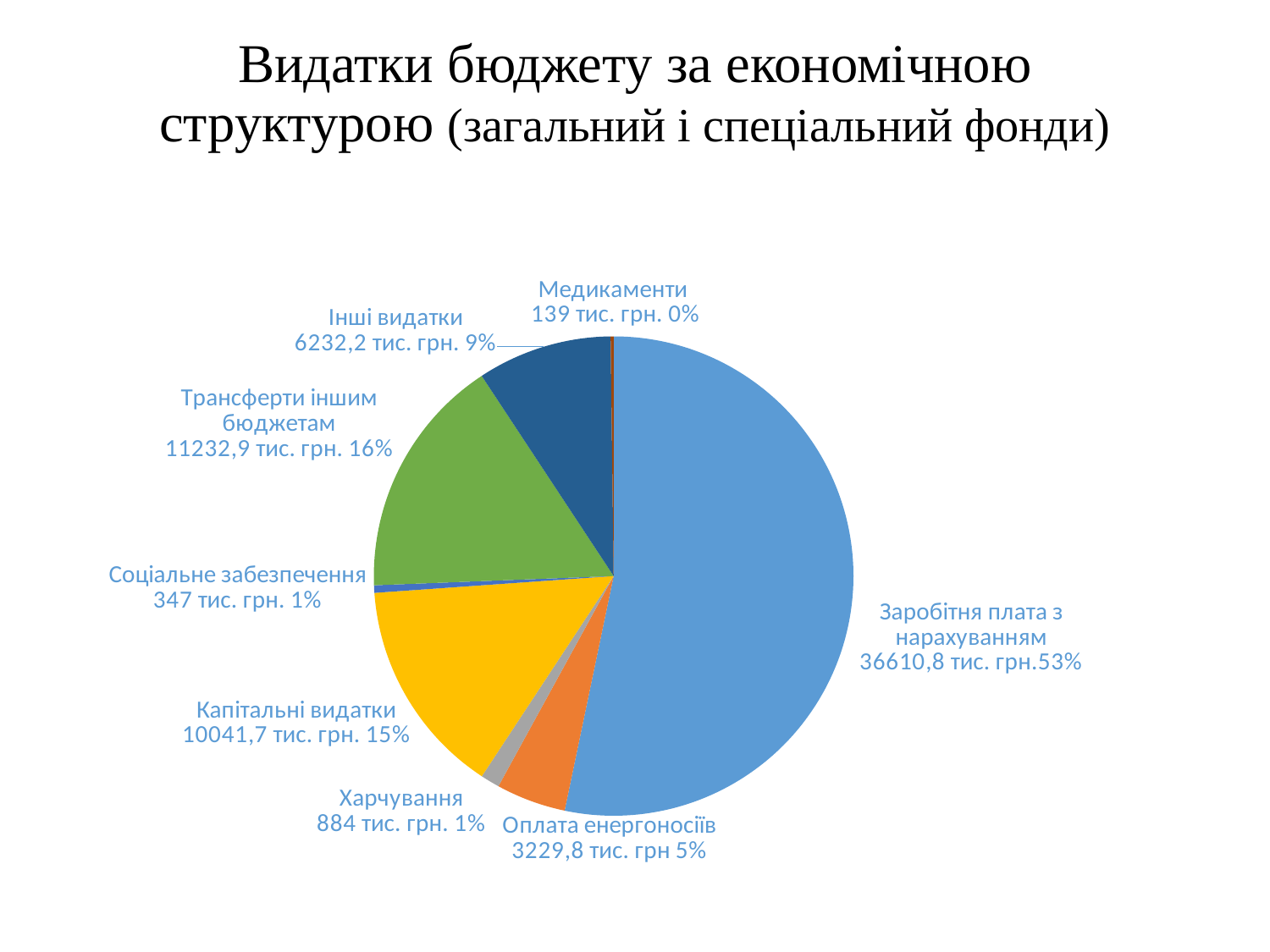

# Видатки бюджету за економічною структурою (загальний і спеціальний фонди)

### Chart

| Category |  |
|---|---|
| Заробітня плата з нарахуванням | 36610.8 |
| Оплата енергоносіїв | 3229.8 |
| Харчування | 884.0 |
| Капітальні видатки | 10041.7 |
| Соціальне забезпечення | 347.0 |
| Трансферти іншим бюджетам | 11232.9 |
| Інші видатки | 6232.2 |
| Медикаменти  | 139.0 |